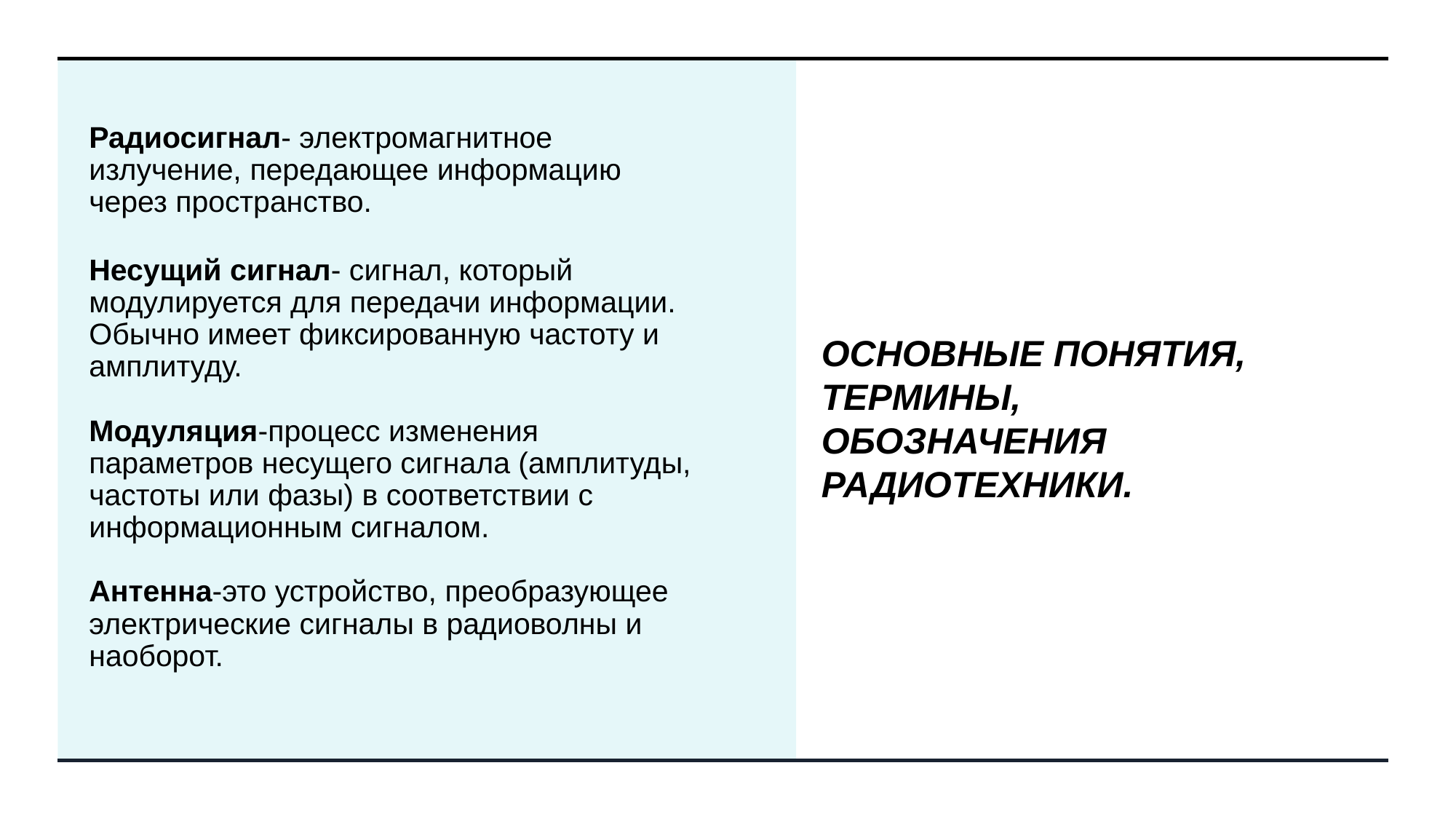

# Радиосигнал- электромагнитное излучение, передающее информацию через пространство.
Несущий сигнал- сигнал, который модулируется для передачи информации. Обычно имеет фиксированную частоту и амплитуду.
Модуляция-процесс изменения параметров несущего сигнала (амплитуды, частоты или фазы) в соответствии с информационным сигналом.
Антенна-это устройство, преобразующее электрические сигналы в радиоволны и наоборот.

Основные понятия, термины, обозначения радиотехники.